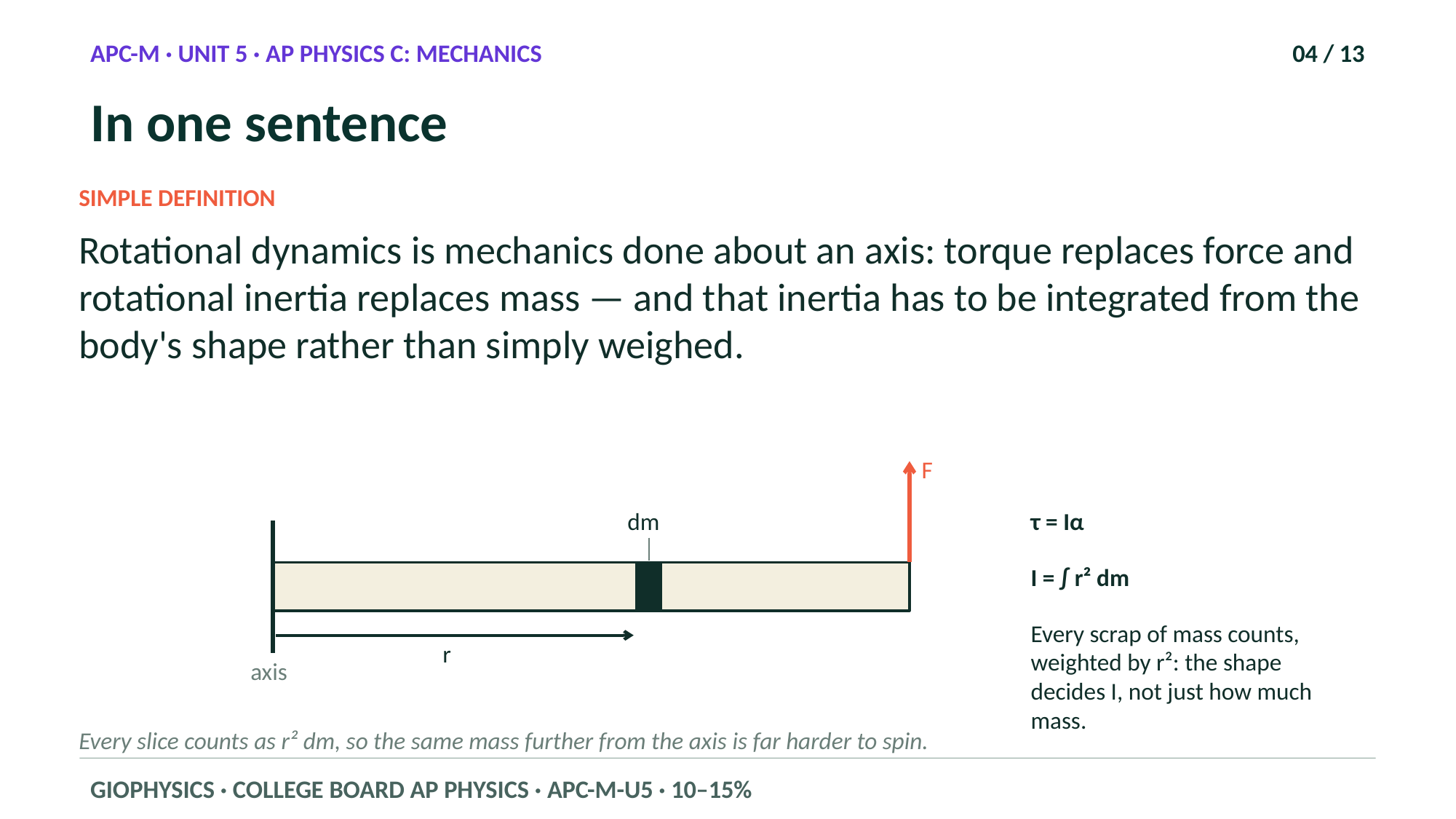

APC-M · UNIT 5 · AP PHYSICS C: MECHANICS
04 / 13
In one sentence
SIMPLE DEFINITION
Rotational dynamics is mechanics done about an axis: torque replaces force and rotational inertia replaces mass — and that inertia has to be integrated from the body's shape rather than simply weighed.
F
dm
τ = Iα

I = ∫ r² dm
Every scrap of mass counts, weighted by r²: the shape decides I, not just how much mass.
r
axis
Every slice counts as r² dm, so the same mass further from the axis is far harder to spin.

GIOPHYSICS · COLLEGE BOARD AP PHYSICS · APC-M-U5 · 10–15%